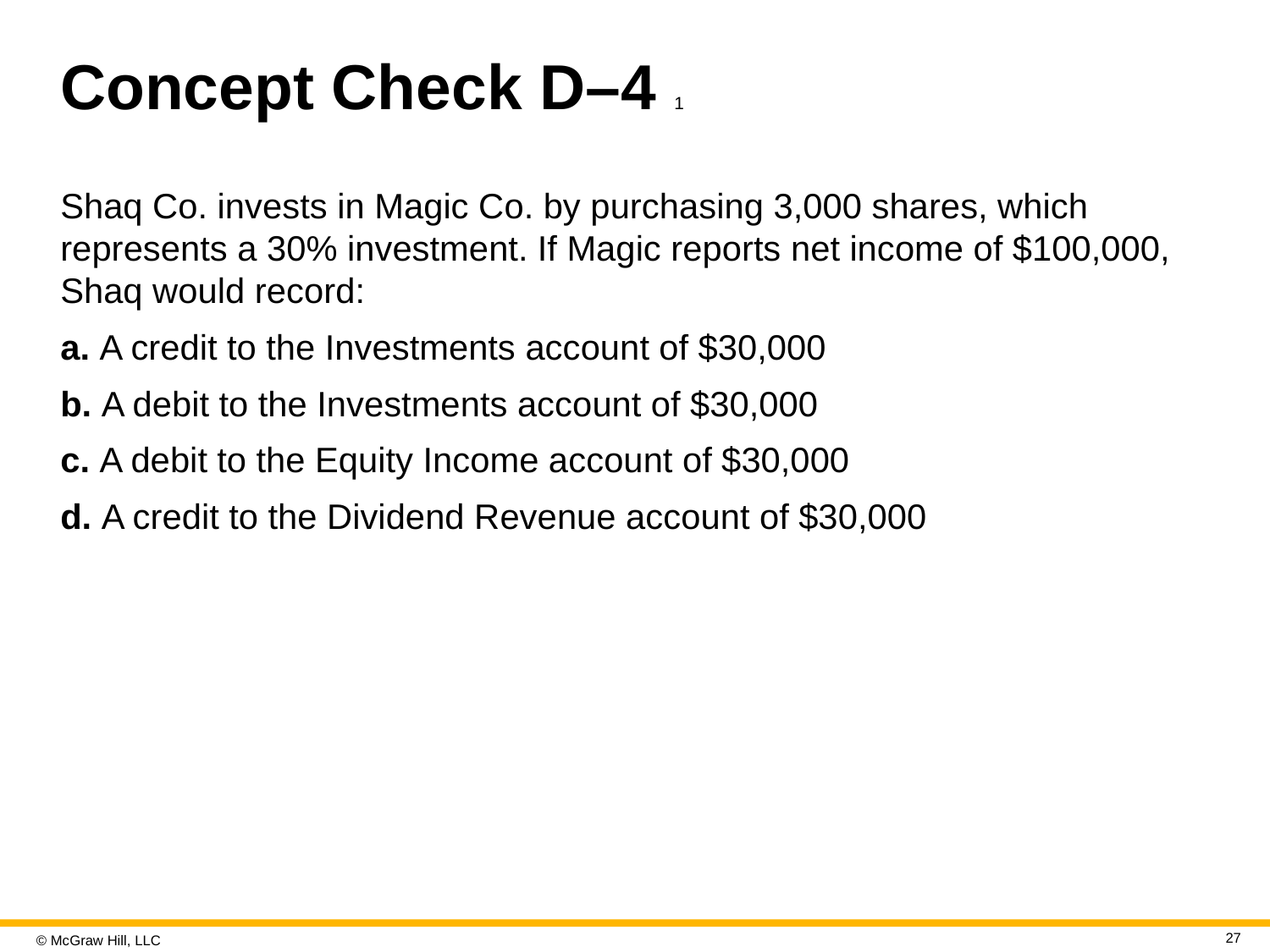

# Concept Check D–4 1
Shaq Co. invests in Magic Co. by purchasing 3,000 shares, which represents a 30% investment. If Magic reports net income of $100,000, Shaq would record:
a. A credit to the Investments account of $30,000
b. A debit to the Investments account of $30,000
c. A debit to the Equity Income account of $30,000
d. A credit to the Dividend Revenue account of $30,000
27